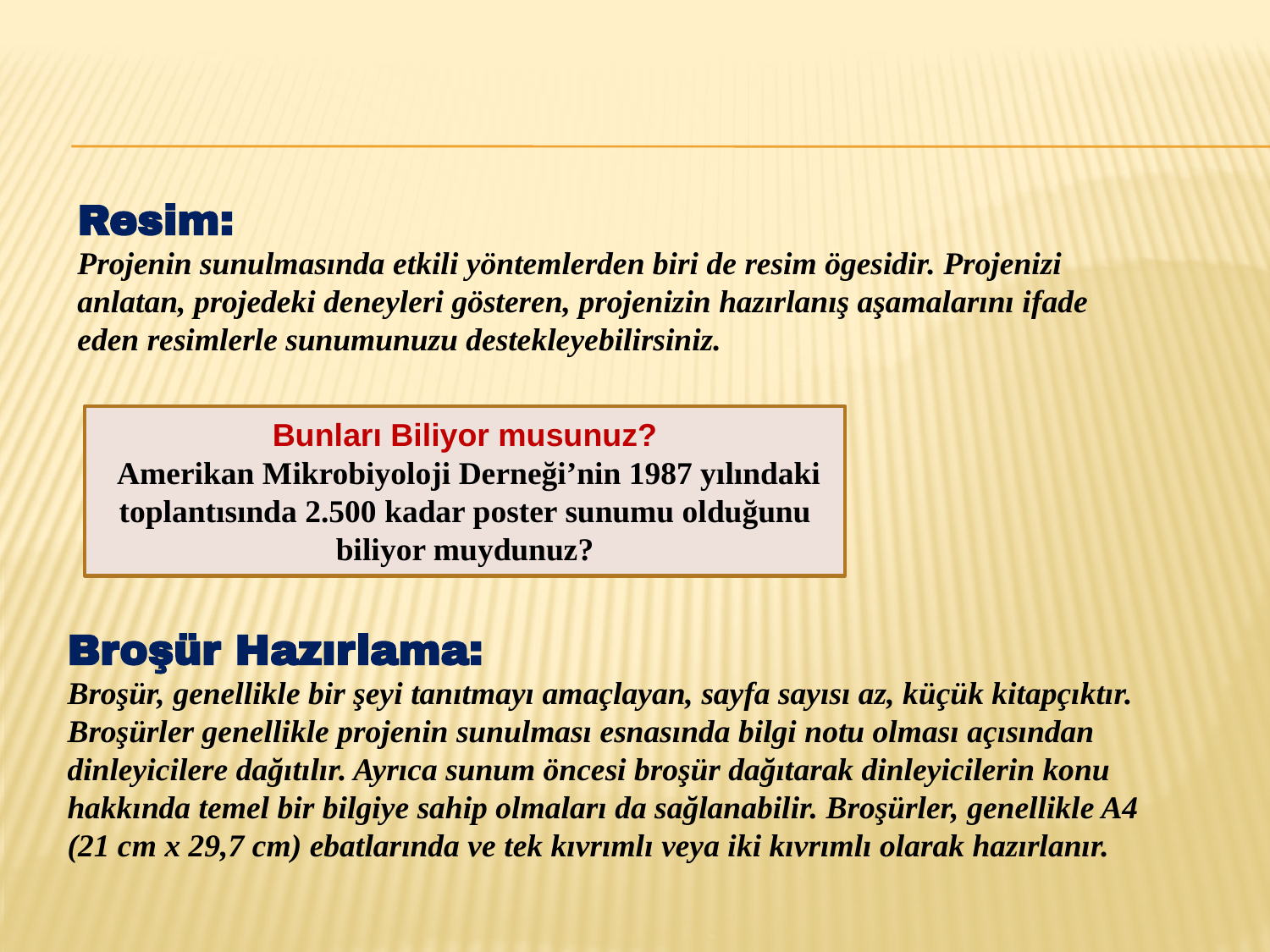

Resim:
Projenin sunulmasında etkili yöntemlerden biri de resim ögesidir. Projenizi anlatan, projedeki deneyleri gösteren, projenizin hazırlanış aşamalarını ifade eden resimlerle sunumunuzu destekleyebilirsiniz.
Bunları Biliyor musunuz?
 Amerikan Mikrobiyoloji Derneği’nin 1987 yılındaki toplantısında 2.500 kadar poster sunumu olduğunu biliyor muydunuz?
Broşür Hazırlama:
Broşür, genellikle bir şeyi tanıtmayı amaçlayan, sayfa sayısı az, küçük kitapçıktır. Broşürler genellikle projenin sunulması esnasında bilgi notu olması açısından dinleyicilere dağıtılır. Ayrıca sunum öncesi broşür dağıtarak dinleyicilerin konu hakkında temel bir bilgiye sahip olmaları da sağlanabilir. Broşürler, genellikle A4 (21 cm x 29,7 cm) ebatlarında ve tek kıvrımlı veya iki kıvrımlı olarak hazırlanır.